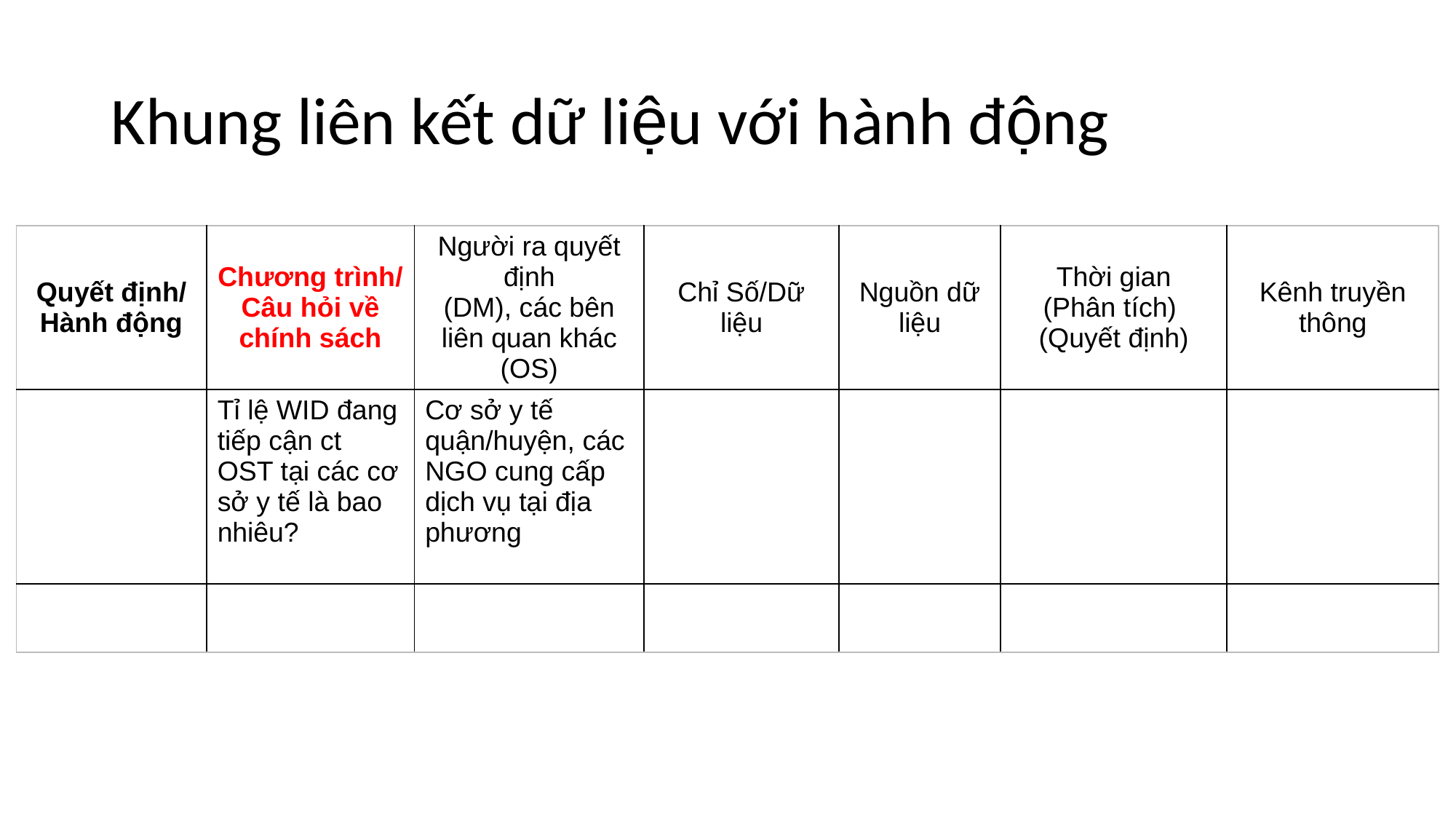

# Khung liên kết dữ liệu với hành động
| Quyết định/ Hành động | Chương trình/ Câu hỏi về chính sách | Người ra quyết định (DM), các bên liên quan khác (OS) | Chỉ Số/Dữ liệu | Nguồn dữ liệu | Thời gian (Phân tích) (Quyết định) | Kênh truyền thông |
| --- | --- | --- | --- | --- | --- | --- |
|  | Tỉ lệ WID đang tiếp cận ct OST tại các cơ sở y tế là bao nhiêu? | Cơ sở y tế quận/huyện, các NGO cung cấp dịch vụ tại địa phương |  |  |  |  |
|  |  |  |  |  |  |  |